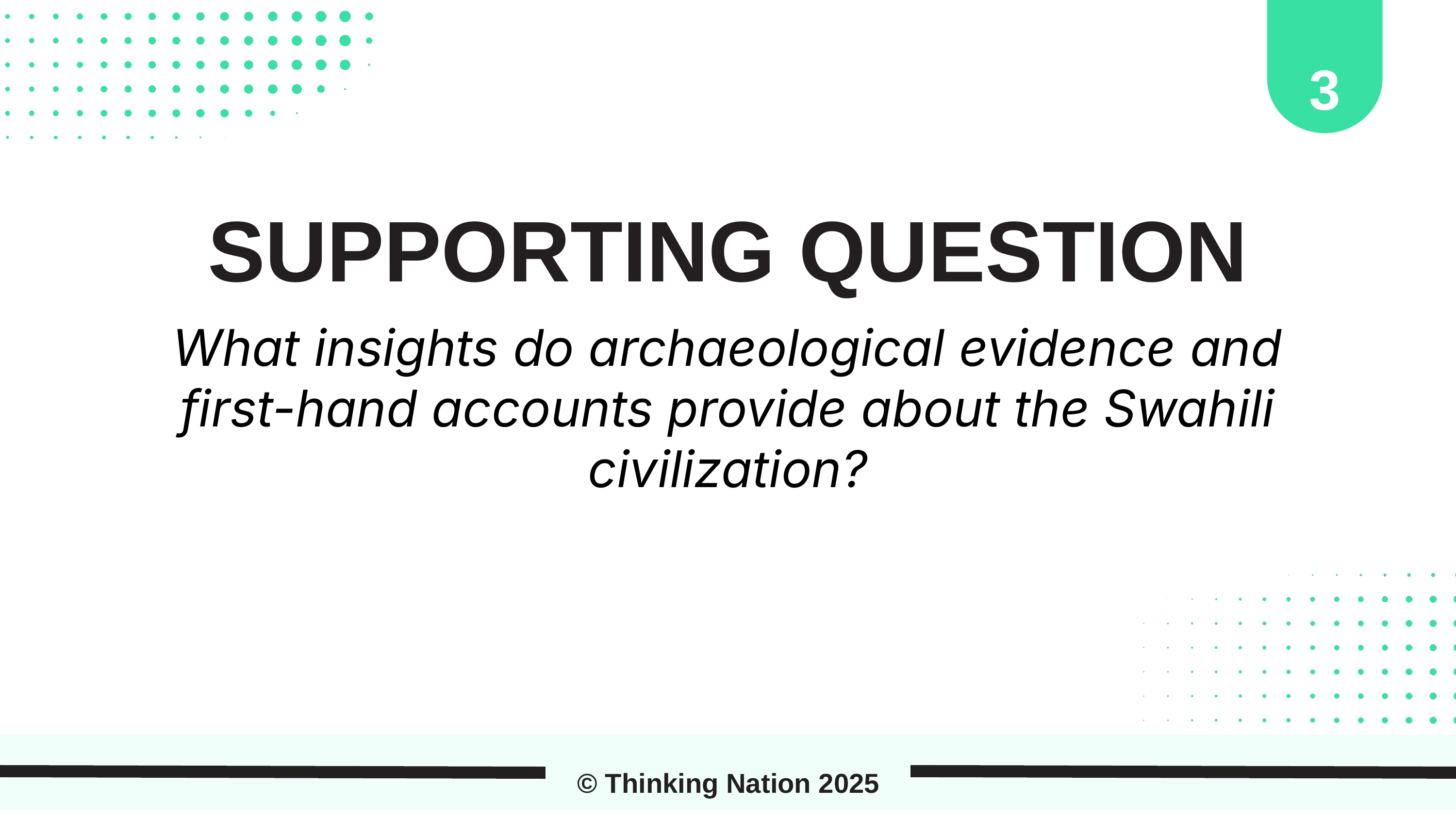

3
SUPPORTING QUESTION
What insights do archaeological evidence and first-hand accounts provide about the Swahili civilization?

© Thinking Nation 2025